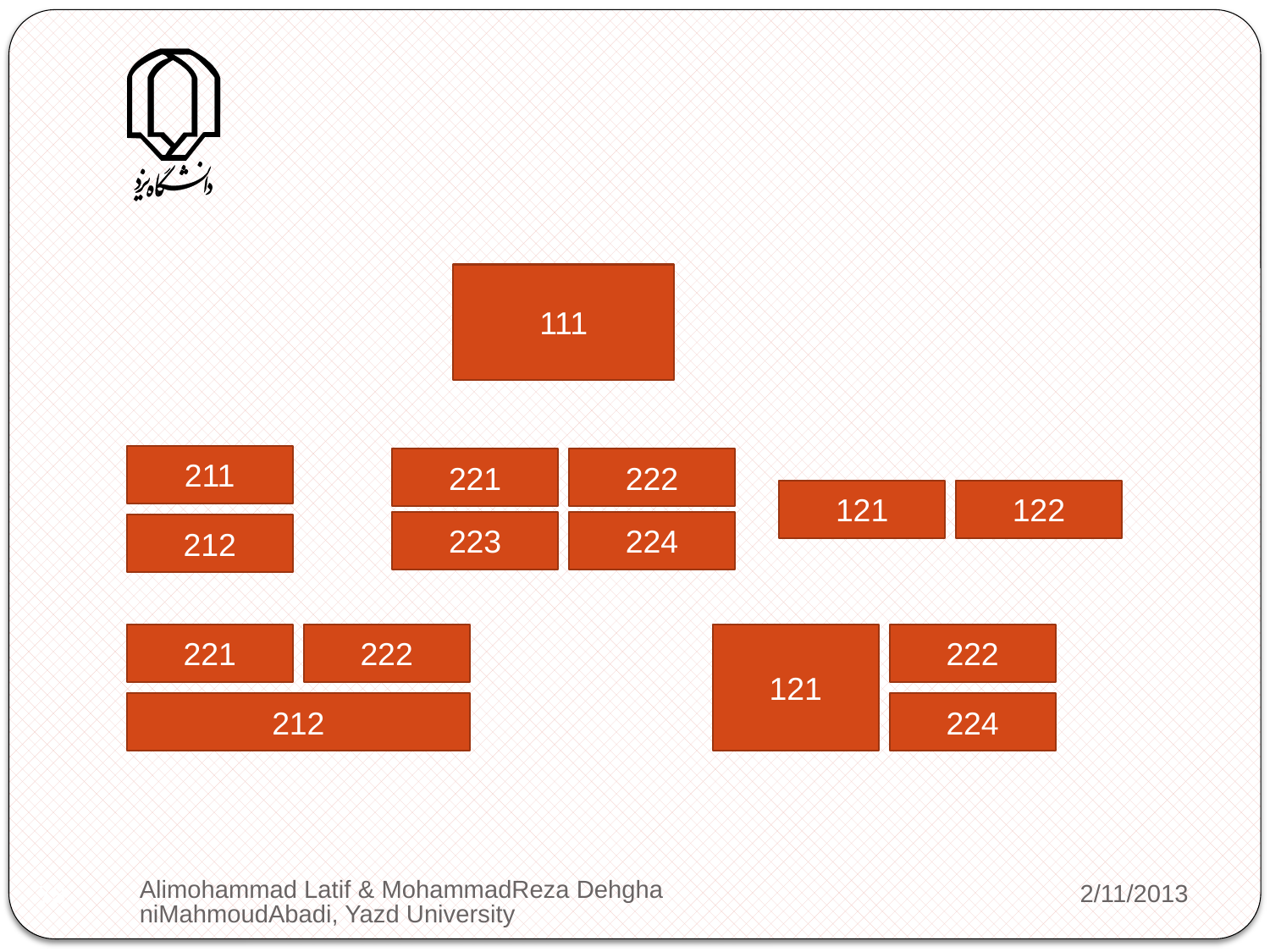

111
211
212
221
222
223
224
121
122
221
222
212
121
222
224
Alimohammad Latif & MohammadReza DehghaniMahmoudAbadi, Yazd University
2/11/2013
73